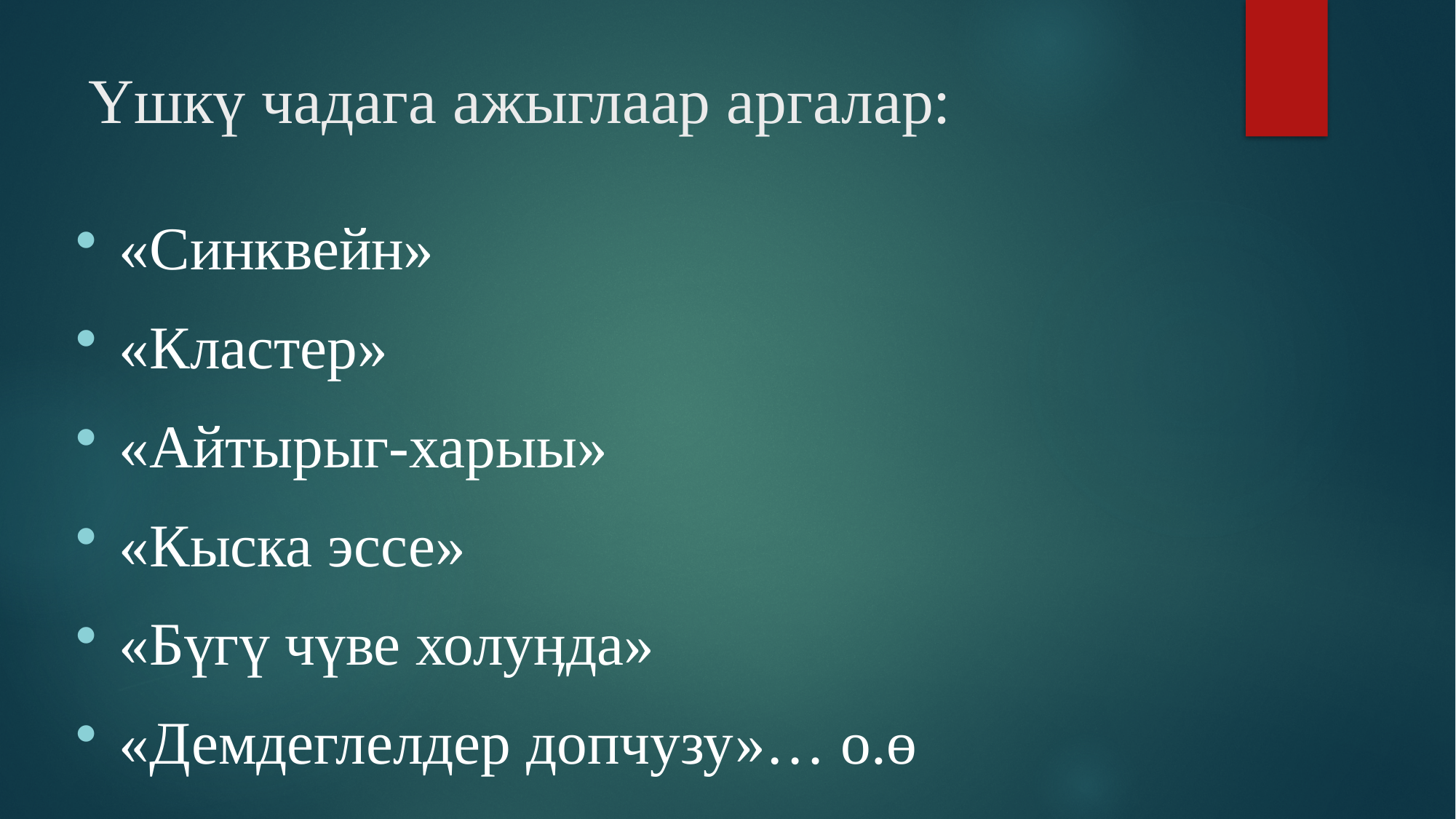

# Үшкү чадага ажыглаар аргалар:
«Синквейн»
«Кластер»
«Айтырыг-харыы»
«Кыска эссе»
«Бүгү чүве холуӊда»
«Демдеглелдер допчузу»… о.ө